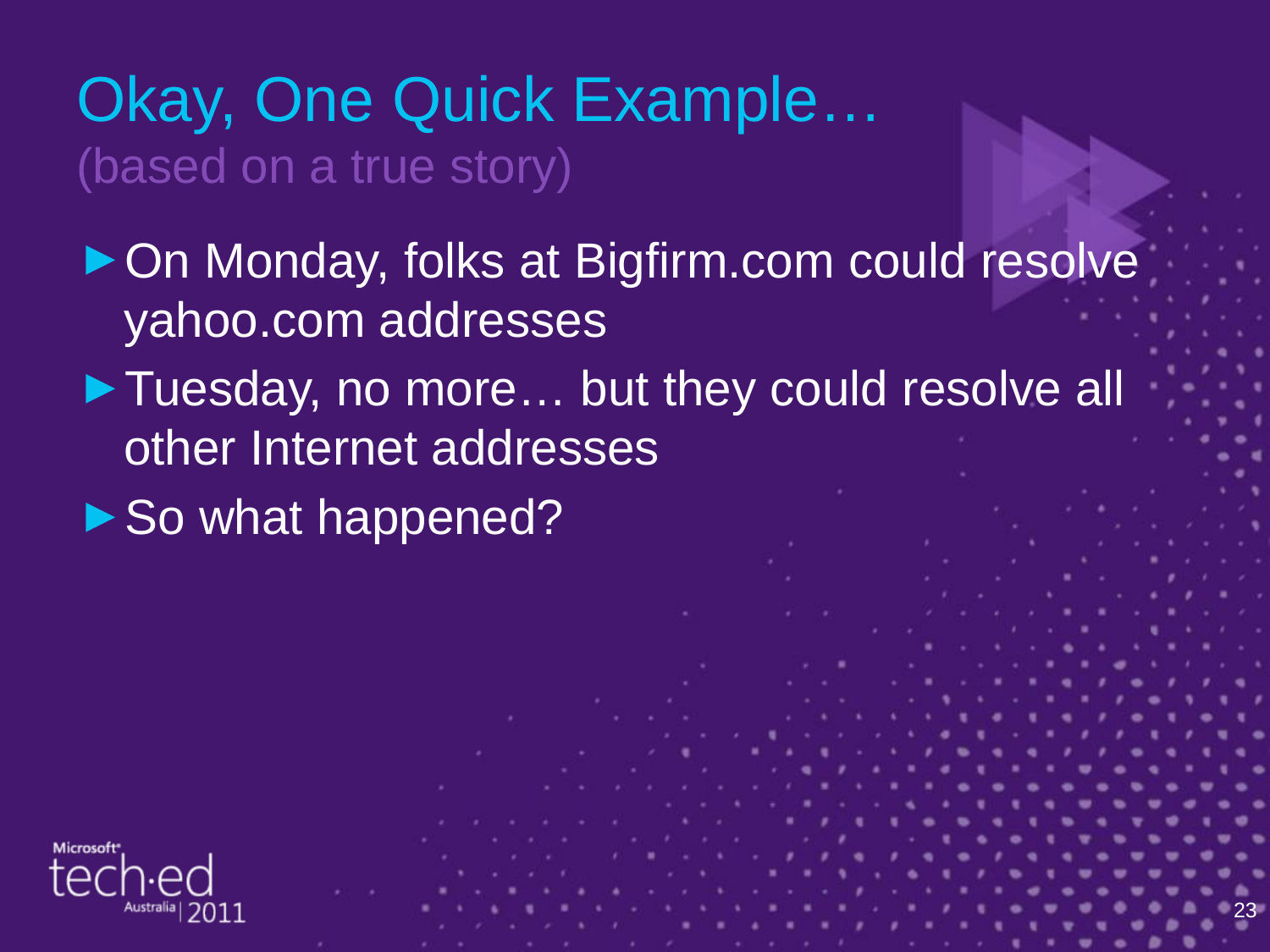

# Okay, One Quick Example… (based on a true story)
On Monday, folks at Bigfirm.com could resolve yahoo.com addresses
Tuesday, no more… but they could resolve all other Internet addresses
So what happened?
23